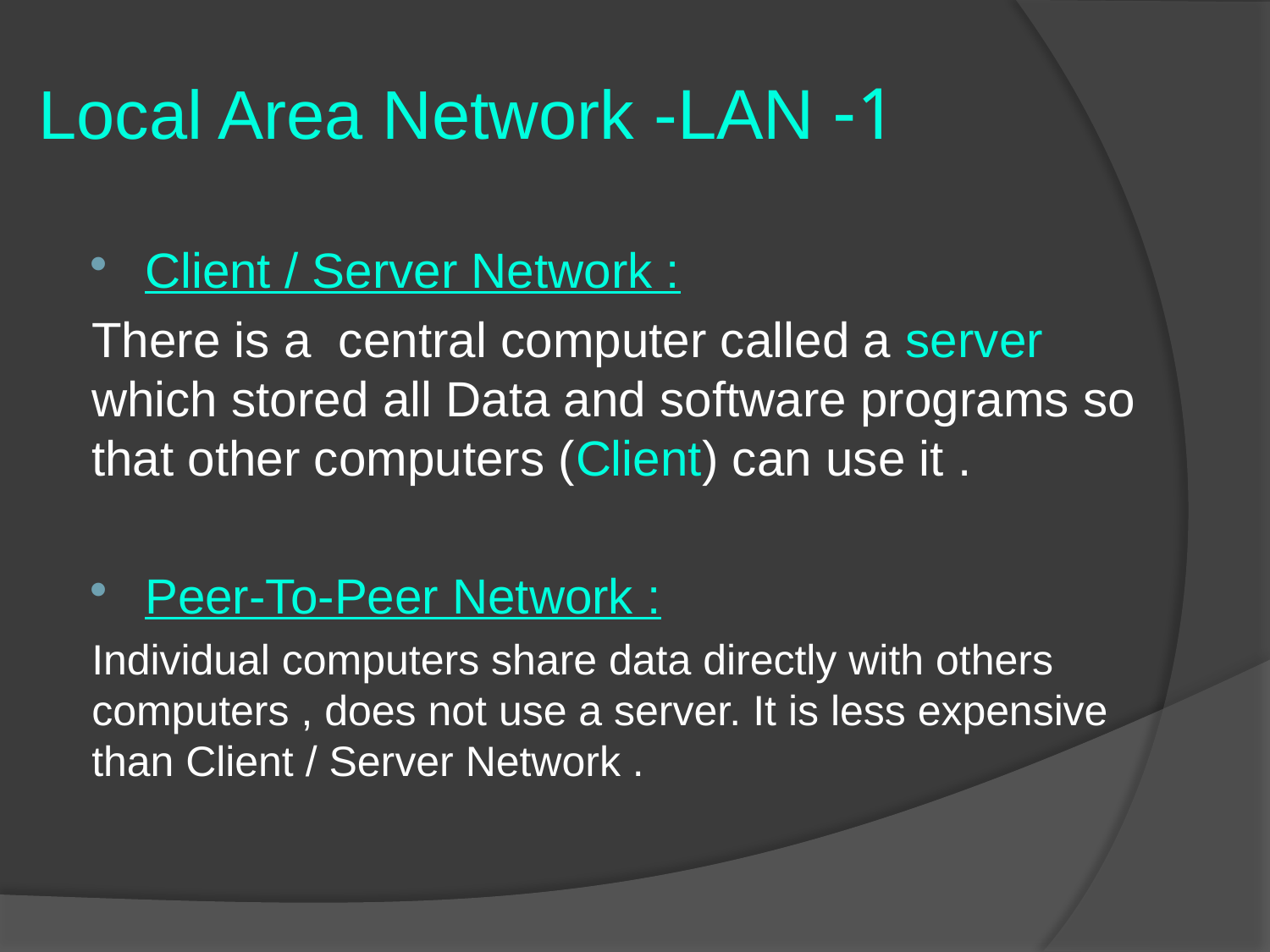

1- Local Area Network -LAN
Client / Server Network :
There is a  central computer called a server which stored all Data and software programs so that other computers (Client) can use it .

Peer-To-Peer Network :
Individual computers share data directly with others computers , does not use a server. It is less expensive than Client / Server Network .